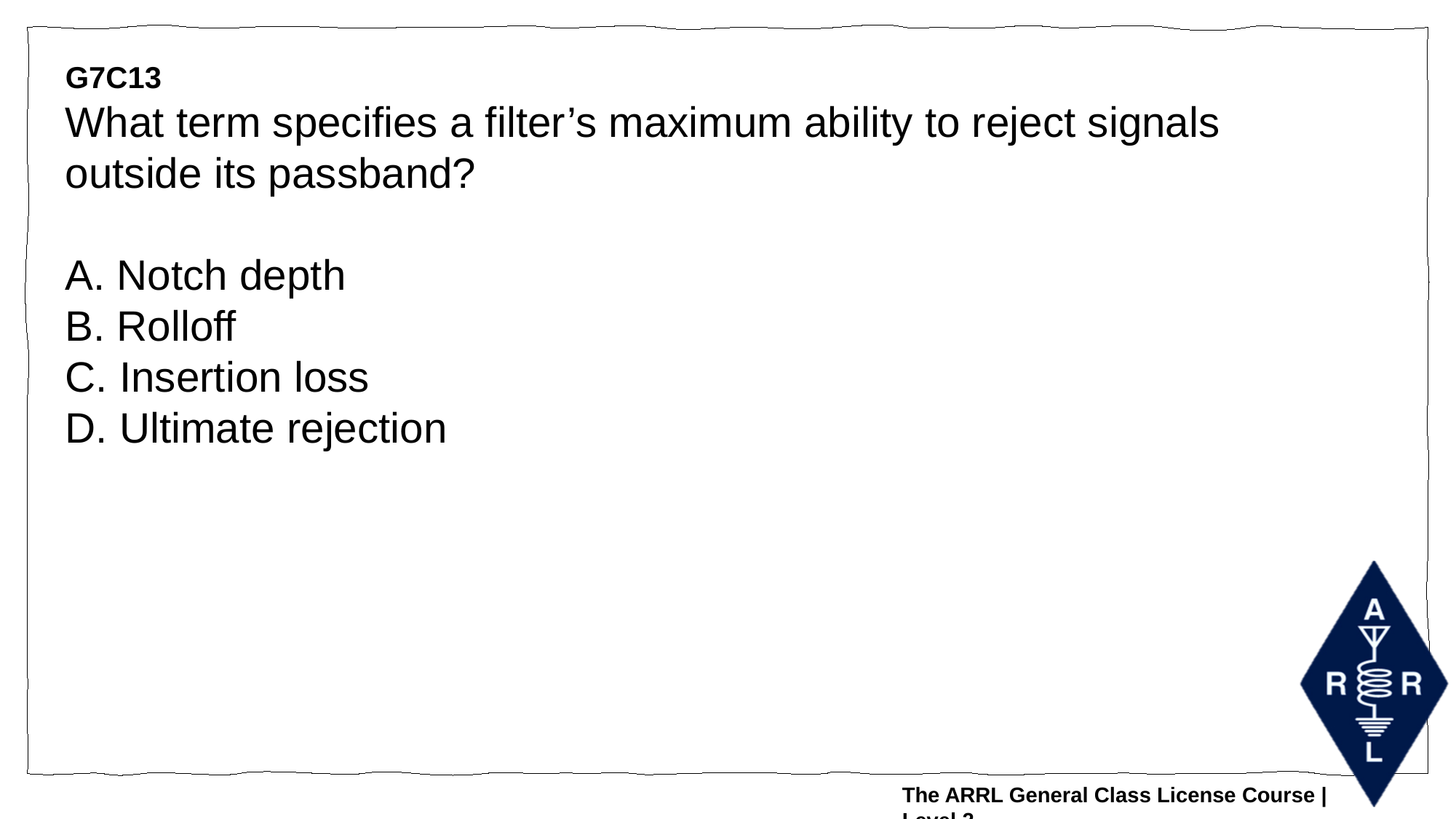

G7C13
What term specifies a filter’s maximum ability to reject signals outside its passband?

A. Notch depth
B. Rolloff
C. Insertion loss
D. Ultimate rejection